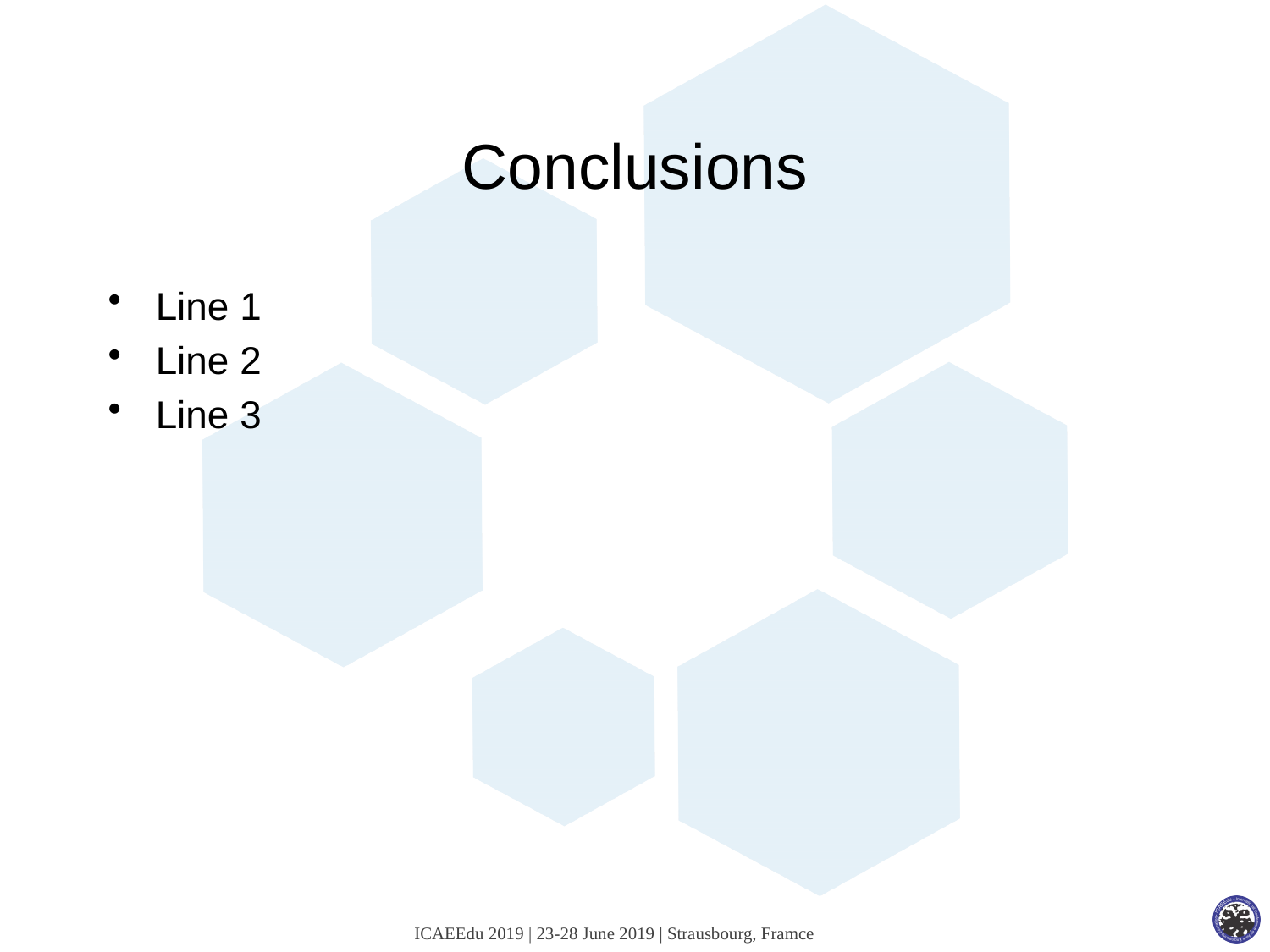

# Conclusions
Line 1
Line 2
Line 3

ICAEEdu 2019 | 23-28 June 2019 | Strausbourg, Framce